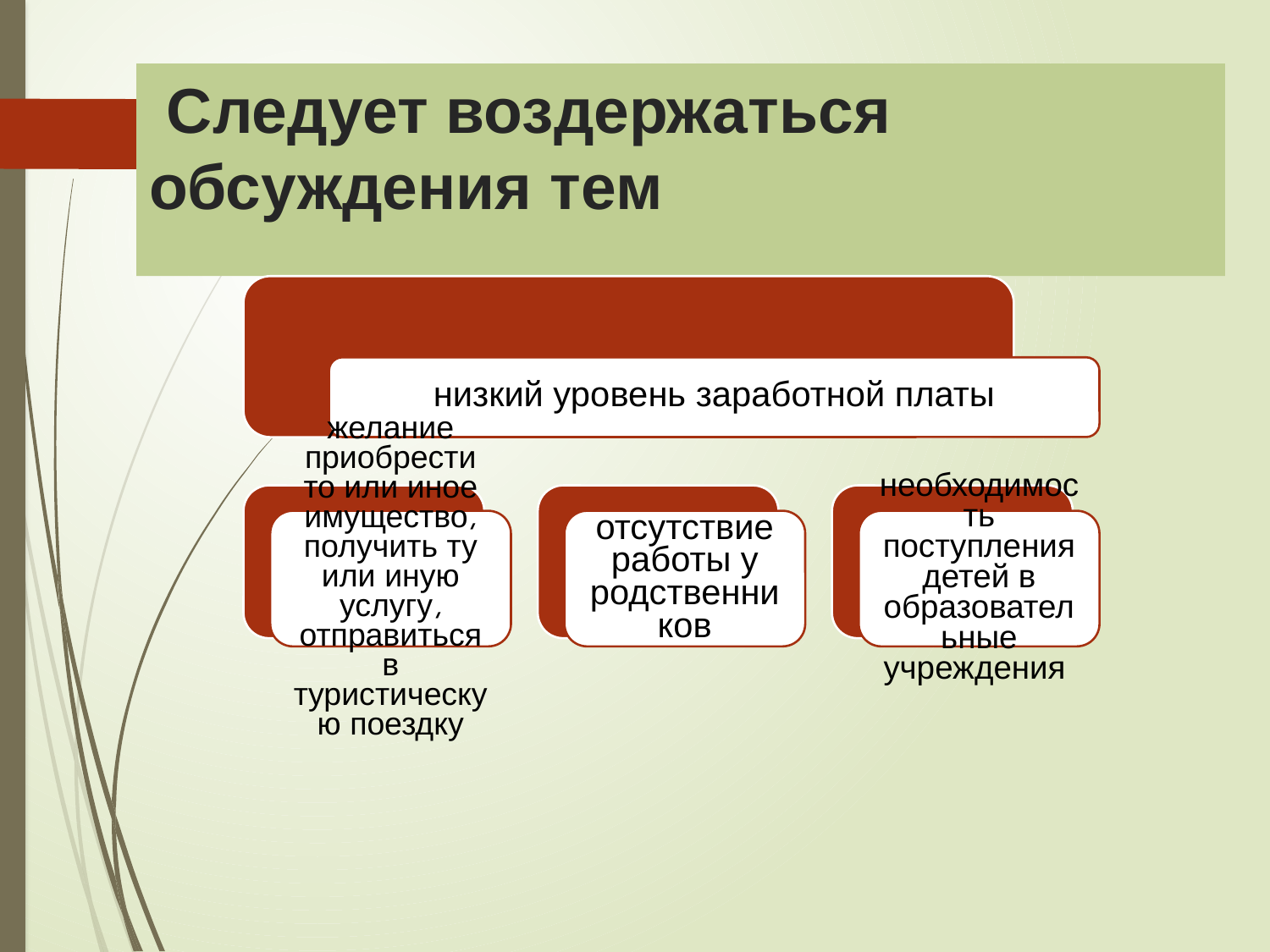

# Следует воздержаться обсуждения тем
низкий уровень заработной платы
желание приобрести то или иное имущество, получить ту или иную услугу, отправиться в туристическую поездку
необходимость поступления детей в образовательные учреждения
отсутствие работы у родственников